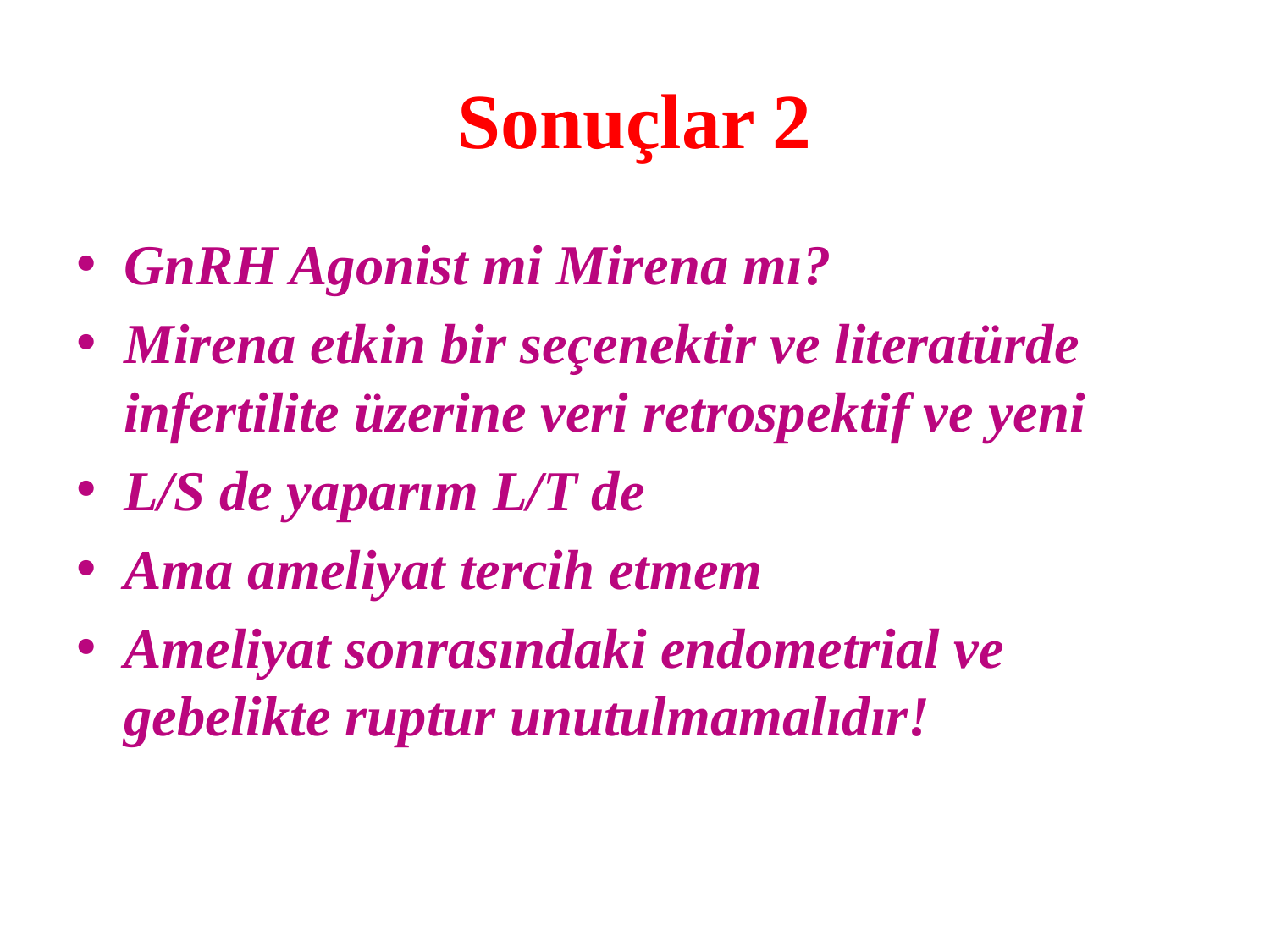

# Sonuçlar 2
GnRH Agonist mi Mirena mı?
Mirena etkin bir seçenektir ve literatürde infertilite üzerine veri retrospektif ve yeni
L/S de yaparım L/T de
Ama ameliyat tercih etmem
Ameliyat sonrasındaki endometrial ve gebelikte ruptur unutulmamalıdır!